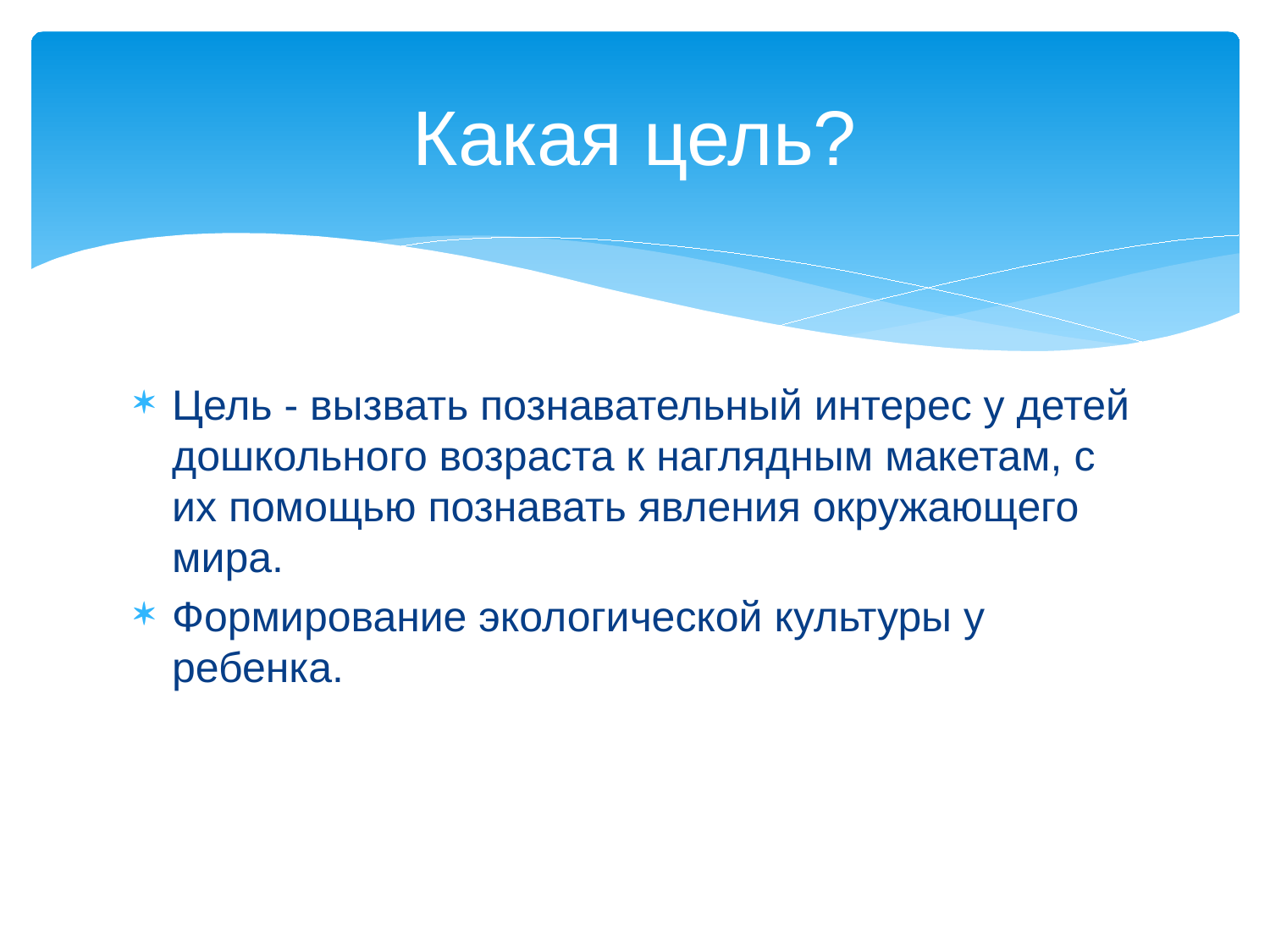

# Какая цель?
Цель - вызвать познавательный интерес у детей дошкольного возраста к наглядным макетам, с их помощью познавать явления окружающего мира.
Формирование экологической культуры у ребенка.